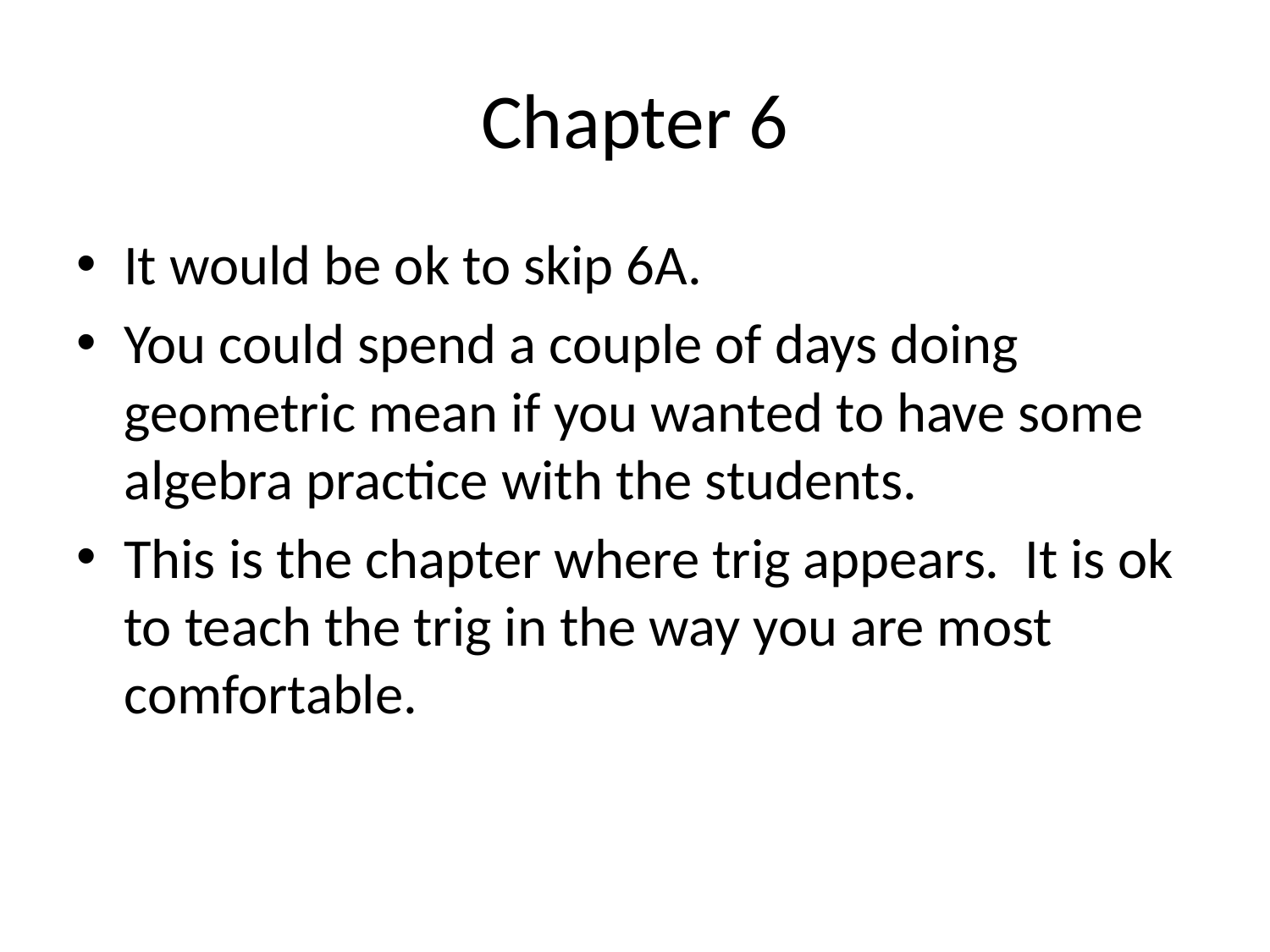

# Chapter 6
It would be ok to skip 6A.
You could spend a couple of days doing geometric mean if you wanted to have some algebra practice with the students.
This is the chapter where trig appears.  It is ok to teach the trig in the way you are most comfortable.